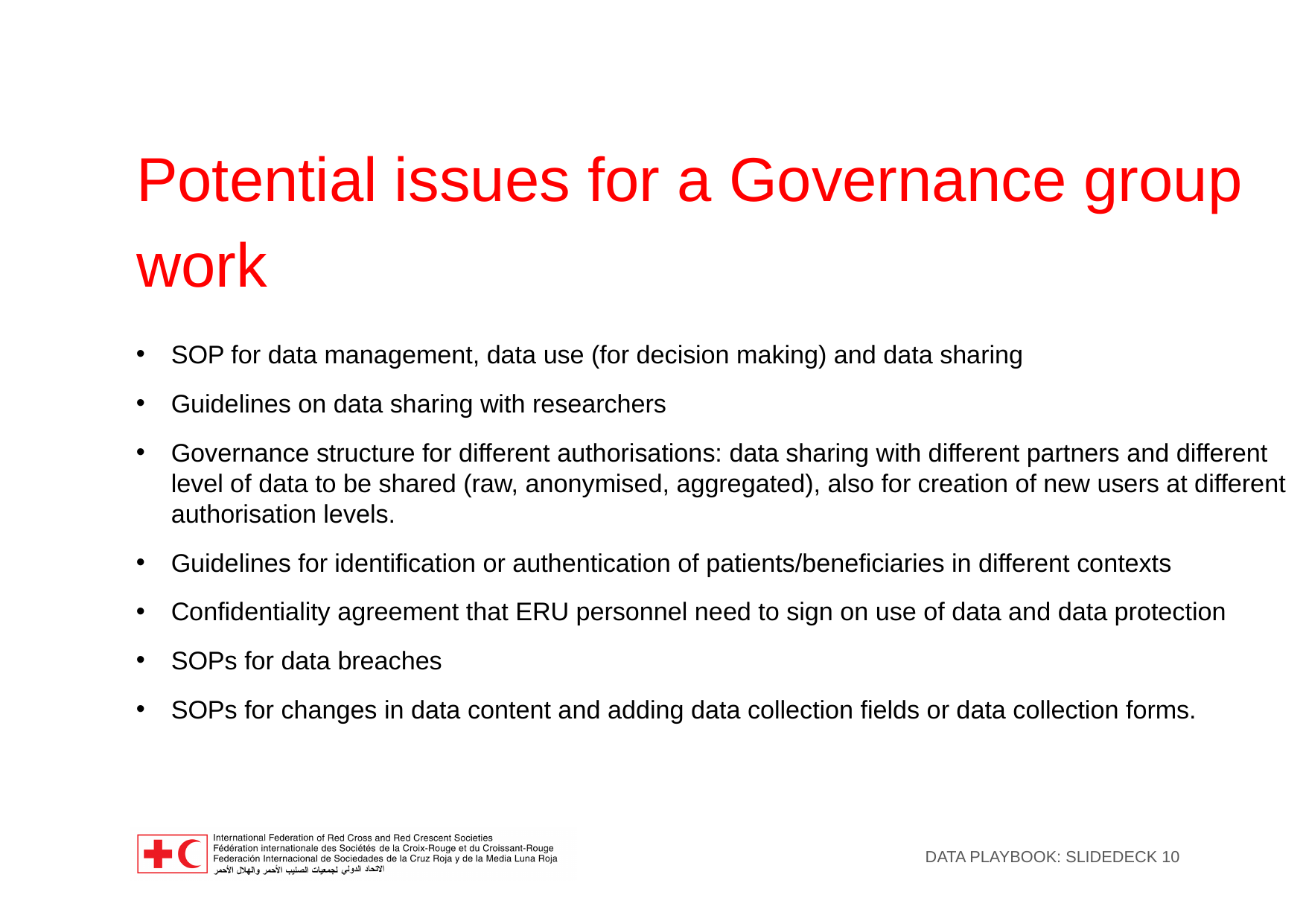

Potential issues for a Governance group work
SOP for data management, data use (for decision making) and data sharing
Guidelines on data sharing with researchers
Governance structure for different authorisations: data sharing with different partners and different level of data to be shared (raw, anonymised, aggregated), also for creation of new users at different authorisation levels.
Guidelines for identification or authentication of patients/beneficiaries in different contexts
Confidentiality agreement that ERU personnel need to sign on use of data and data protection
SOPs for data breaches
SOPs for changes in data content and adding data collection fields or data collection forms.